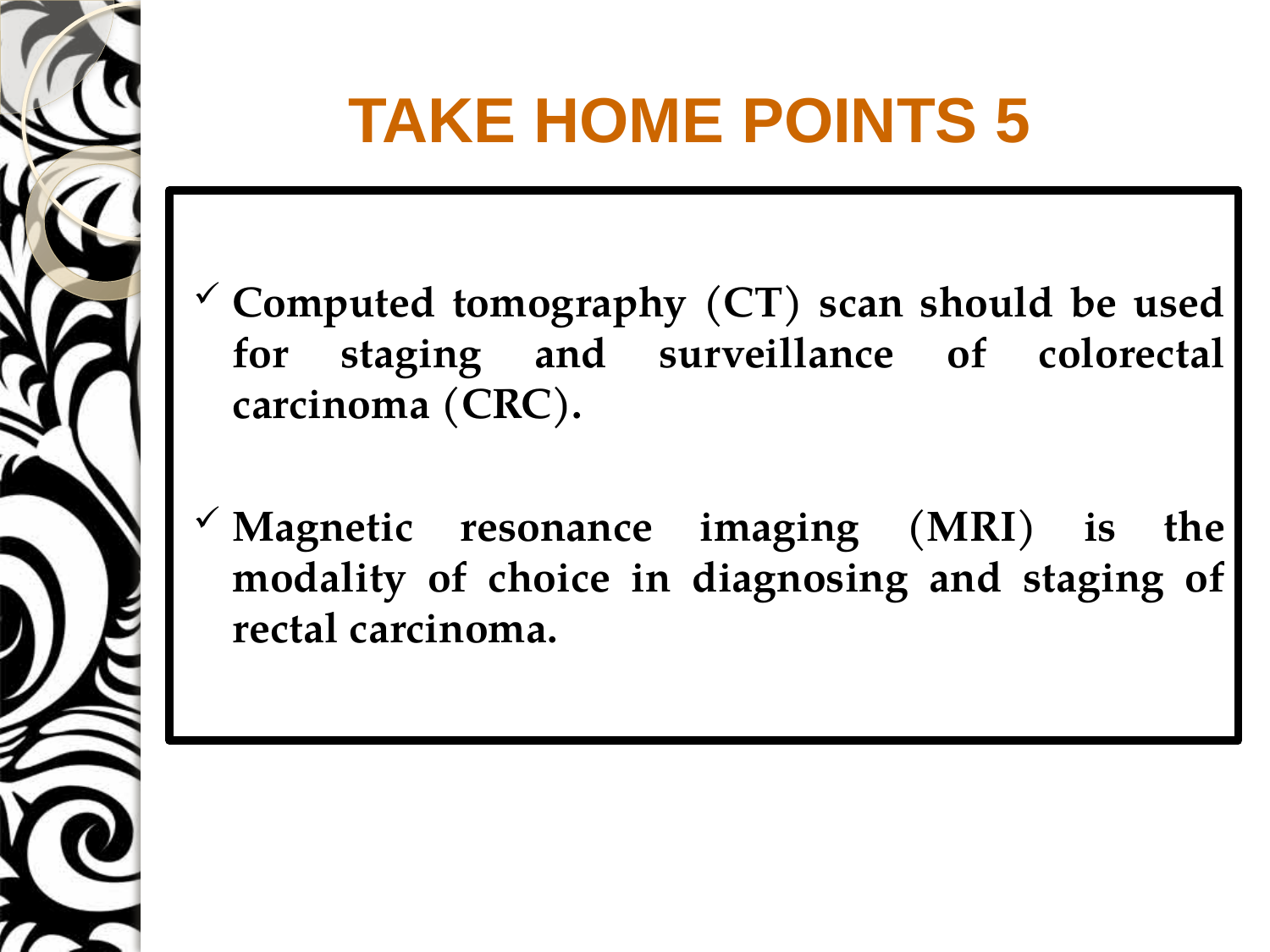

# TAKE HOME POINTS 5

Computed tomography (CT) scan should be used for staging and surveillance of colorectal carcinoma (CRC).

Magnetic resonance imaging (MRI) is the modality of choice in diagnosing and staging of rectal carcinoma.